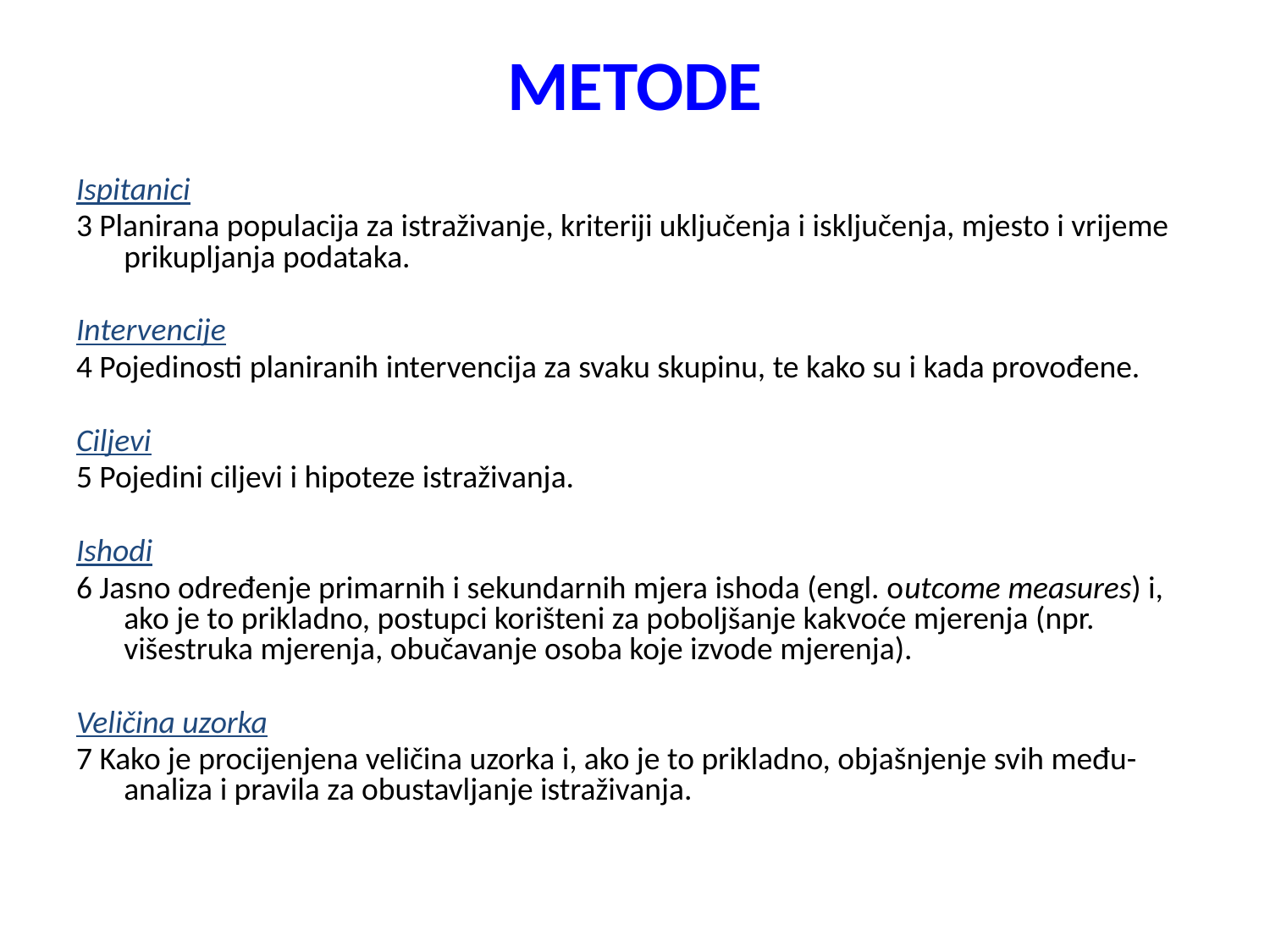

# METODE

Ispitanici
3 Planirana populacija za istraživanje, kriteriji uključenja i isključenja, mjesto i vrijeme prikupljanja podataka.

Intervencije
4 Pojedinosti planiranih intervencija za svaku skupinu, te kako su i kada provođene.

Ciljevi
5 Pojedini ciljevi i hipoteze istraživanja.

Ishodi
6 Jasno određenje primarnih i sekundarnih mjera ishoda (engl. outcome measures) i, ako je to prikladno, postupci korišteni za poboljšanje kakvoće mjerenja (npr. višestruka mjerenja, obučavanje osoba koje izvode mjerenja).

Veličina uzorka
7 Kako je procijenjena veličina uzorka i, ako je to prikladno, objašnjenje svih među-analiza i pravila za obustavljanje istraživanja.